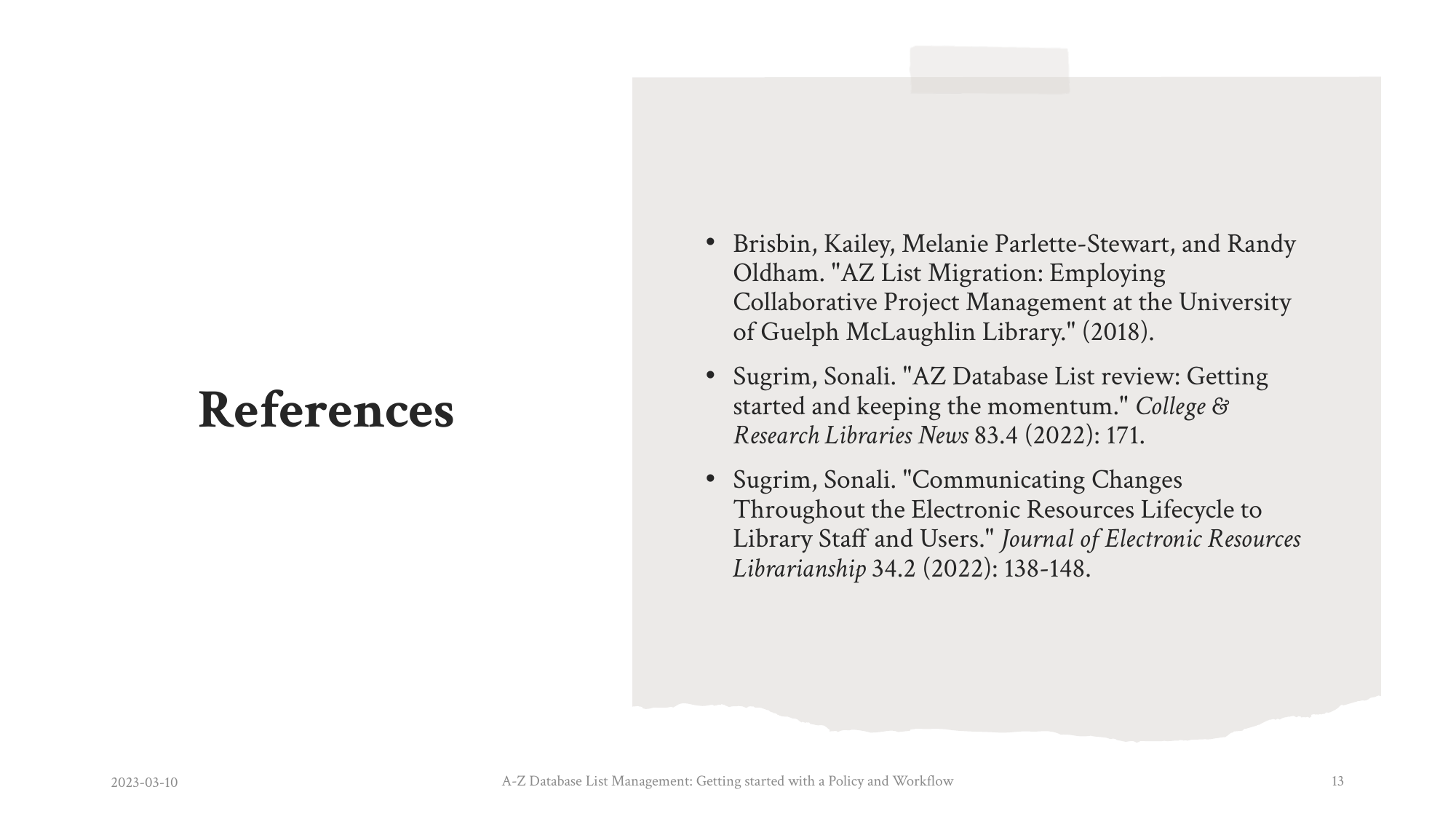

Brisbin, Kailey, Melanie Parlette-Stewart, and Randy Oldham. "AZ List Migration: Employing Collaborative Project Management at the University of Guelph McLaughlin Library." (2018).
Sugrim, Sonali. "AZ Database List review: Getting started and keeping the momentum." College & Research Libraries News 83.4 (2022): 171.
Sugrim, Sonali. "Communicating Changes Throughout the Electronic Resources Lifecycle to Library Staff and Users." Journal of Electronic Resources Librarianship 34.2 (2022): 138-148.
# References
2023-03-10
A-Z Database List Management: Getting started with a Policy and Workflow
13